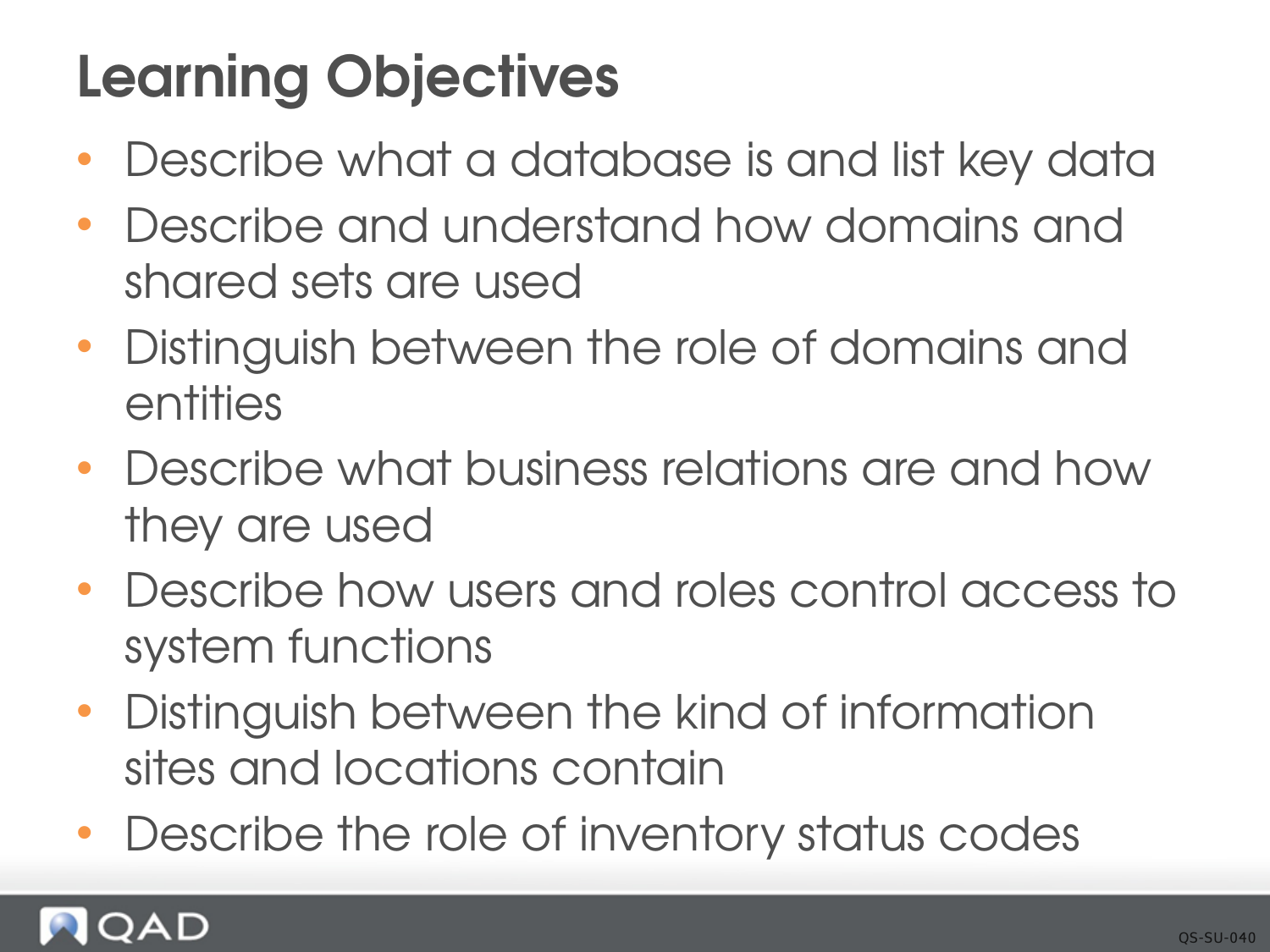

# Learning Objectives
Describe what a database is and list key data
Describe and understand how domains and shared sets are used
Distinguish between the role of domains and entities
Describe what business relations are and how they are used
Describe how users and roles control access to system functions
Distinguish between the kind of information sites and locations contain
Describe the role of inventory status codes

QS-SU-040